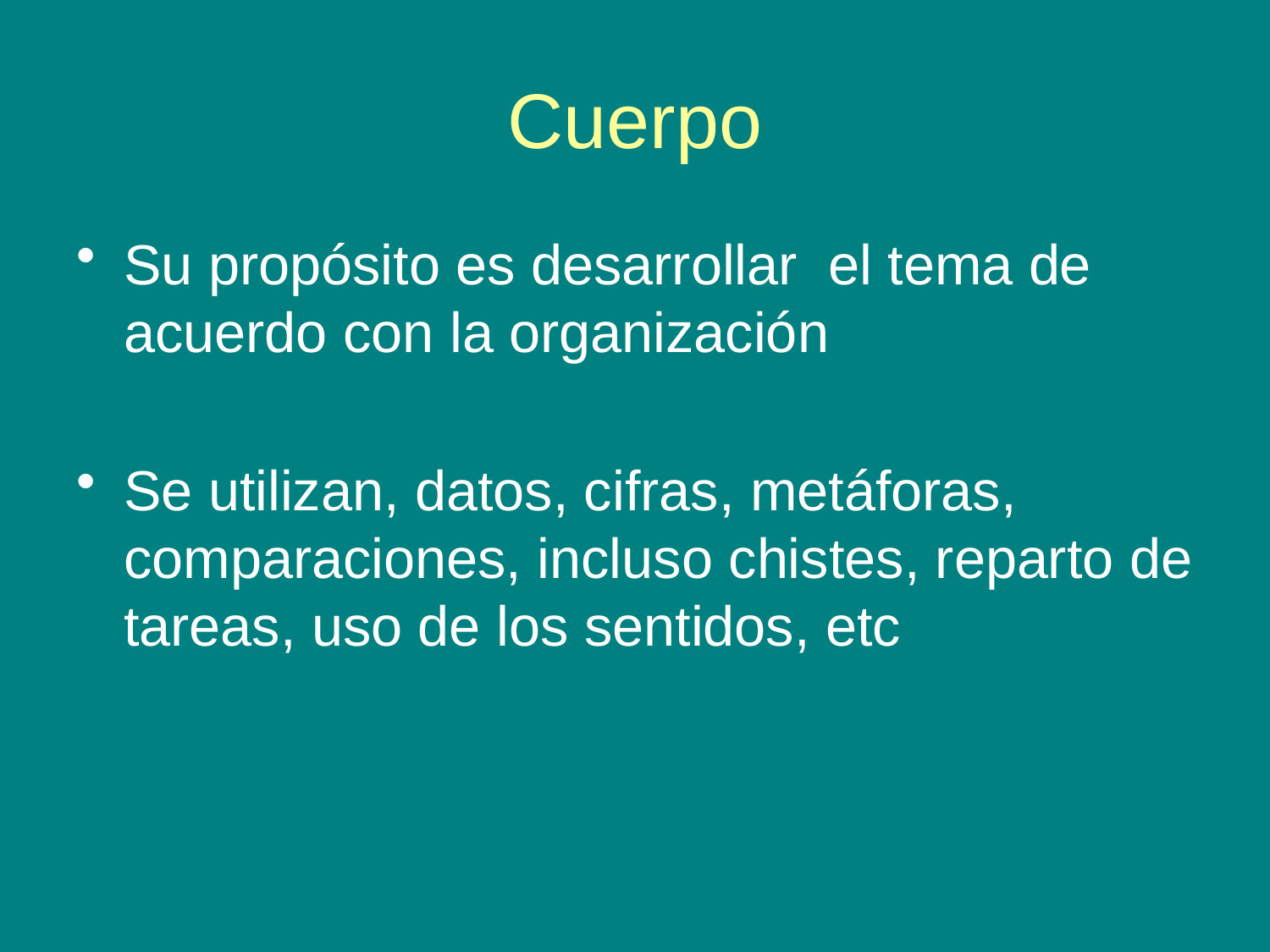

# Cuerpo
Su propósito es desarrollar  el tema de acuerdo con la organización

Se utilizan, datos, cifras, metáforas, comparaciones, incluso chistes, reparto de tareas, uso de los sentidos, etc